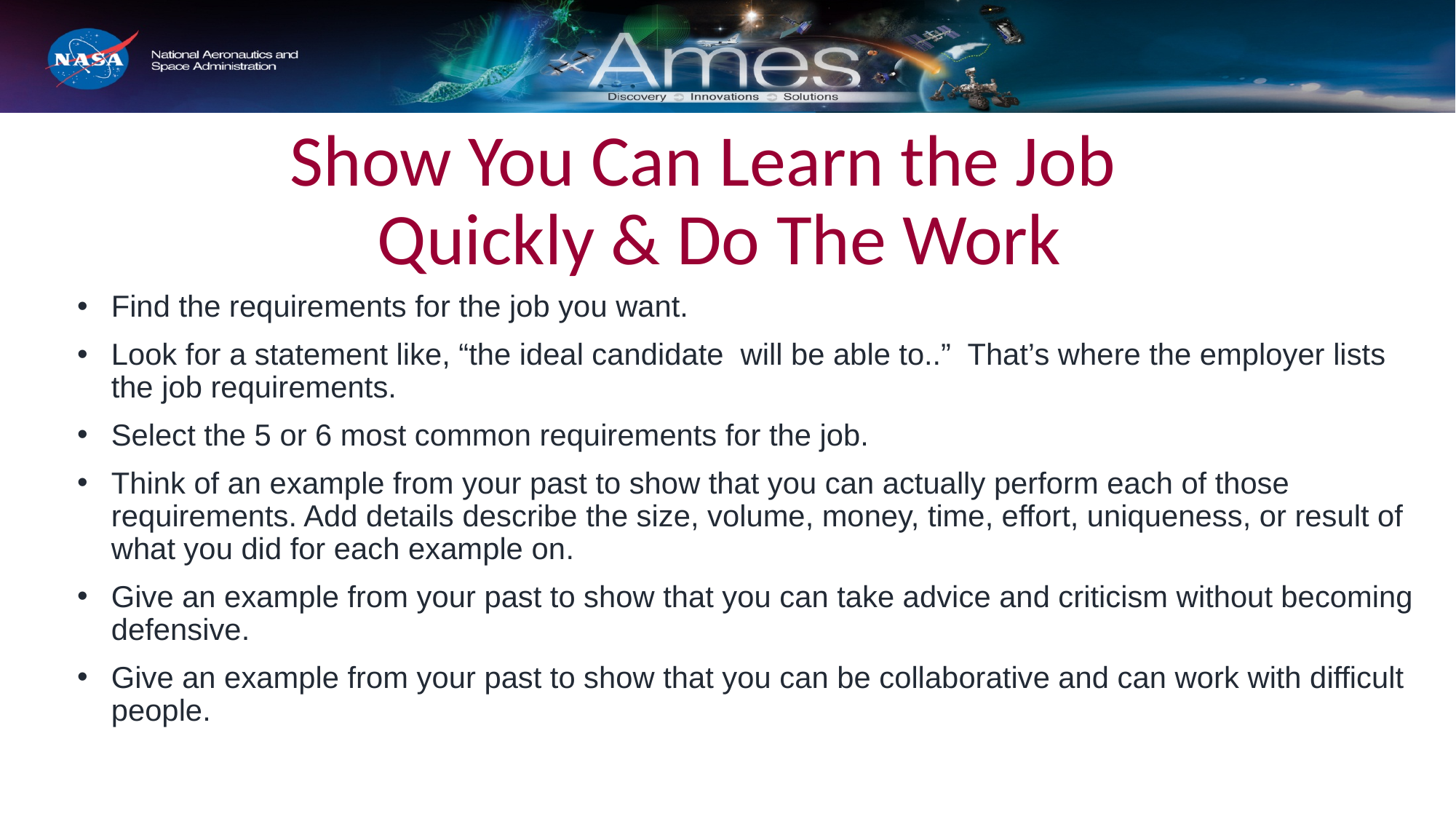

# Show You Can Learn the Job
Quickly & Do The Work
Find the requirements for the job you want.
Look for a statement like, “the ideal candidate  will be able to..”  That’s where the employer lists the job requirements.
Select the 5 or 6 most common requirements for the job.
Think of an example from your past to show that you can actually perform each of those requirements. Add details describe the size, volume, money, time, effort, uniqueness, or result of what you did for each example on.
Give an example from your past to show that you can take advice and criticism without becoming defensive.
Give an example from your past to show that you can be collaborative and can work with difficult people.